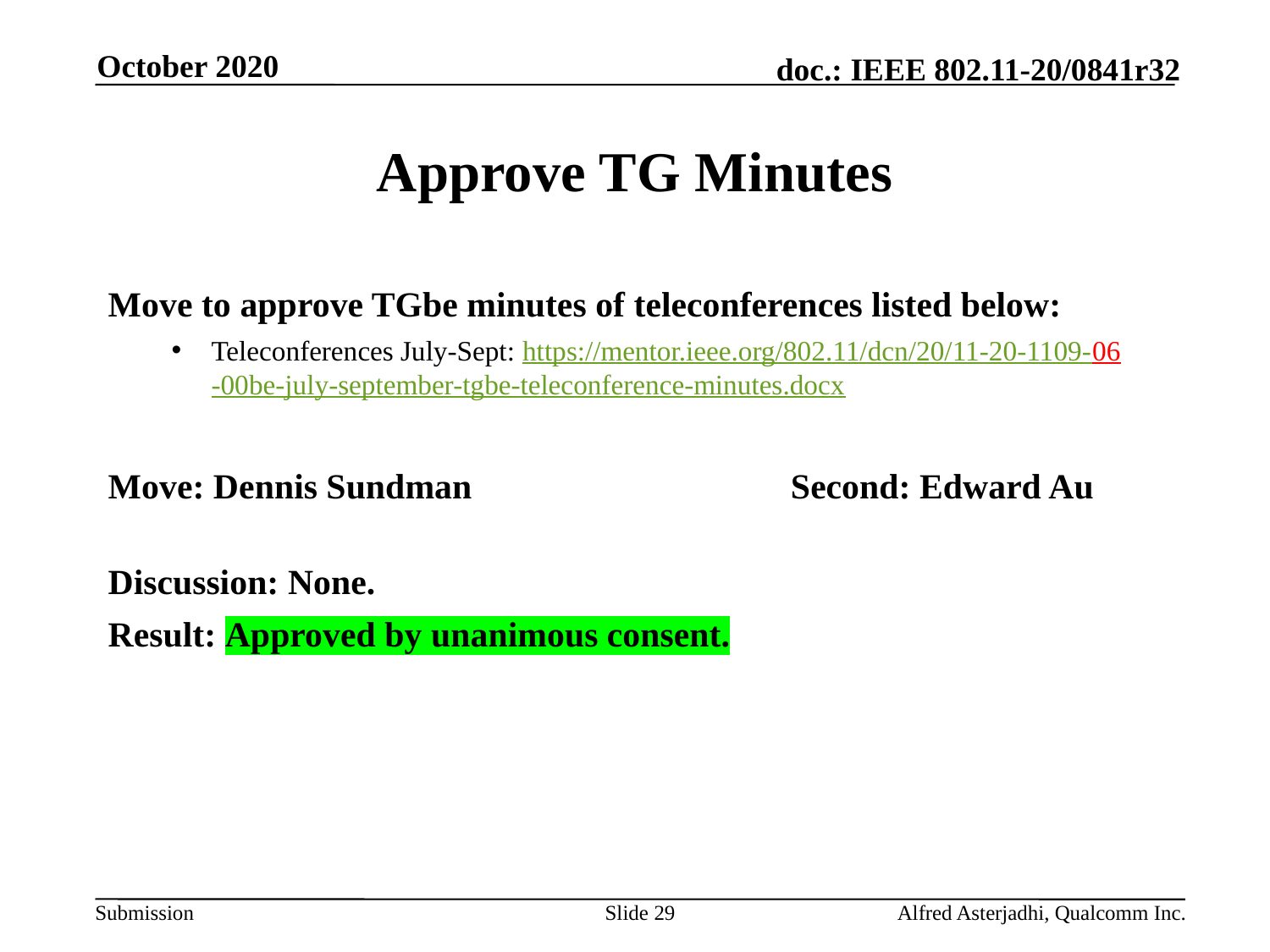

October 2020
# Approve TG Minutes
Move to approve TGbe minutes of teleconferences listed below:
Teleconferences July-Sept: https://mentor.ieee.org/802.11/dcn/20/11-20-1109-06-00be-july-september-tgbe-teleconference-minutes.docx

Move: Dennis Sundman			Second: Edward Au
Discussion: None.
Result: Approved by unanimous consent.

Slide 29
Alfred Asterjadhi, Qualcomm Inc.